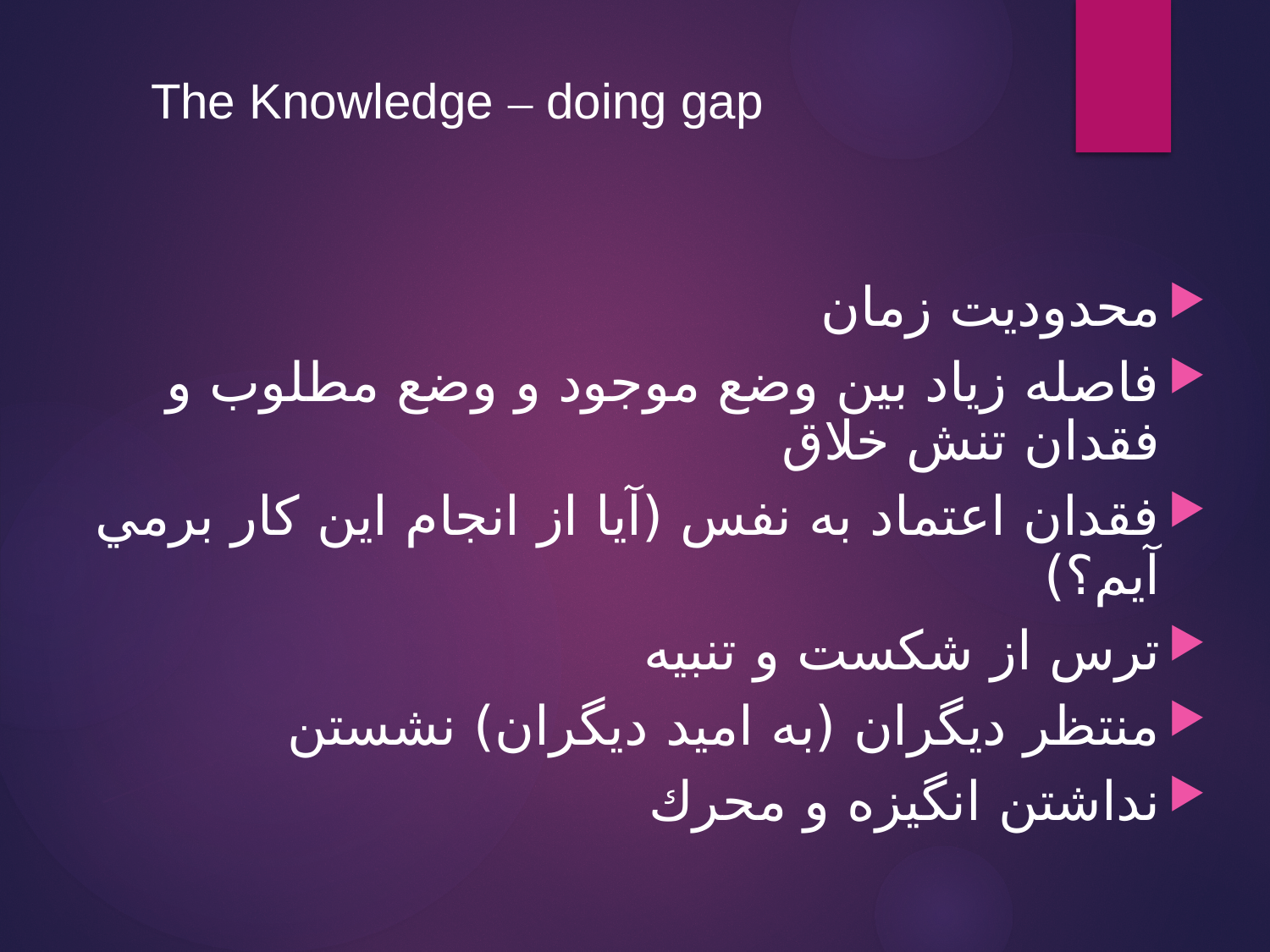

The Knowledge – doing gap

محدوديت زمان
فاصله زياد بين وضع موجود و وضع مطلوب و فقدان تنش خلاق
فقدان اعتماد به نفس (آيا از انجام اين كار برمي آيم؟)
ترس از شكست و تنبيه
منتظر ديگران (به اميد ديگران) نشستن
نداشتن انگيزه و محرك